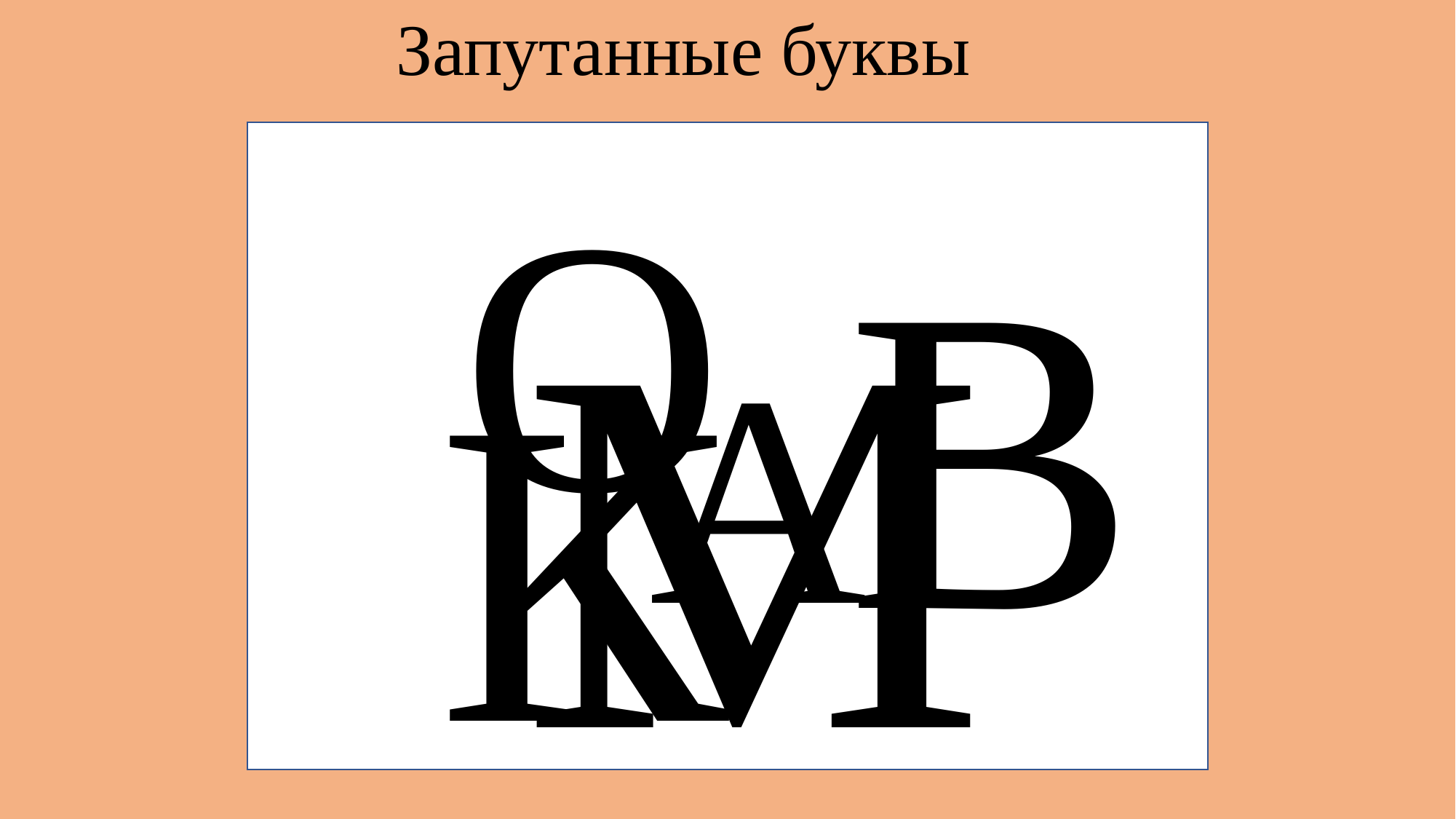

Запутанные буквы

О
В
М
К
А